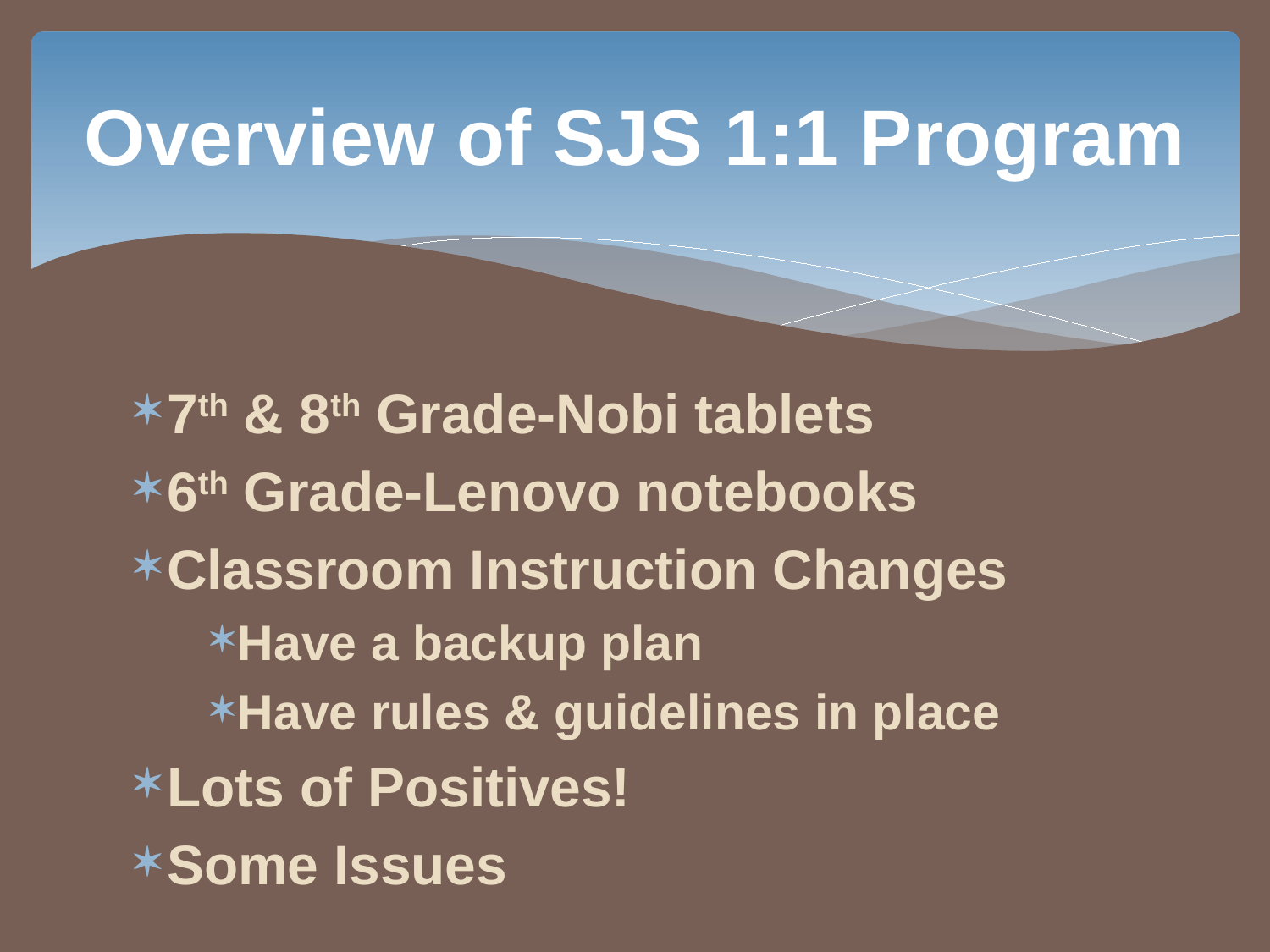

# Overview of SJS 1:1 Program
7th & 8th Grade-Nobi tablets
6th Grade-Lenovo notebooks
Classroom Instruction Changes
Have a backup plan
Have rules & guidelines in place
Lots of Positives!
Some Issues